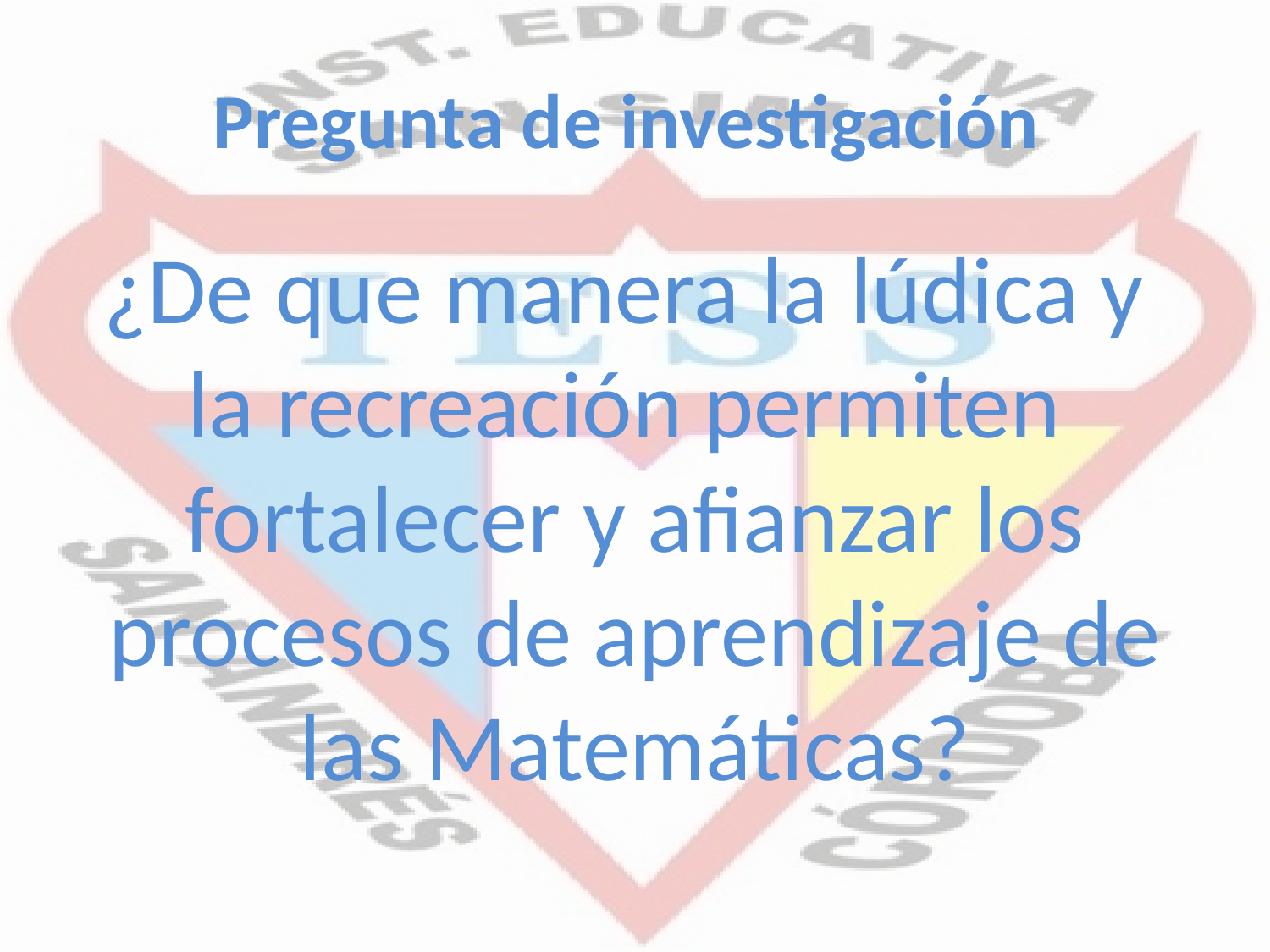

# Pregunta de investigación
¿De que manera la lúdica y  la recreación permiten  fortalecer y afianzar los procesos de aprendizaje de las Matemáticas?